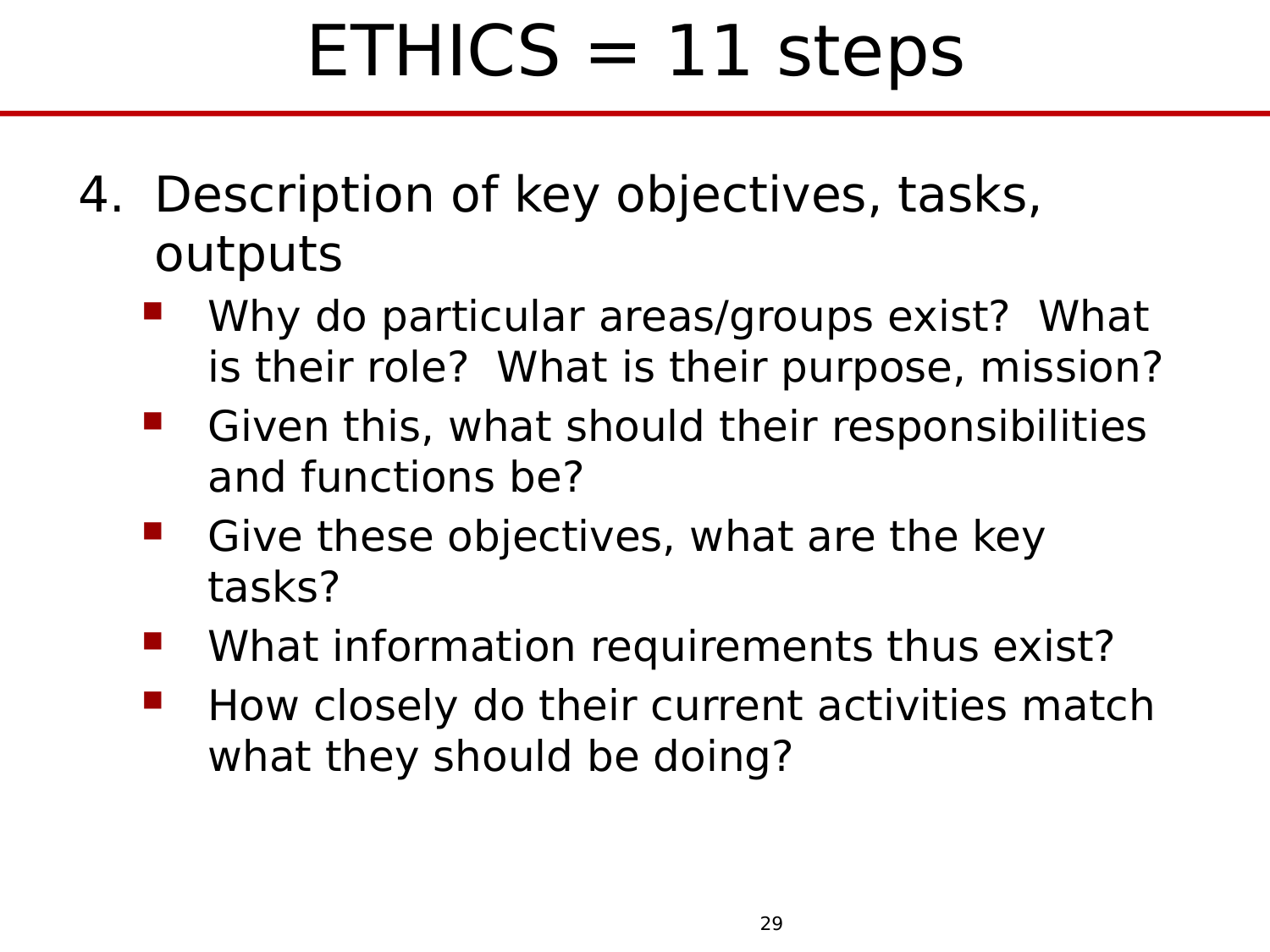

# ETHICS = 11 steps
4.	Description of key objectives, tasks, outputs
Why do particular areas/groups exist?  What is their role?  What is their purpose, mission?
Given this, what should their responsibilities and functions be?
Give these objectives, what are the key tasks?
What information requirements thus exist?
How closely do their current activities match what they should be doing?
29